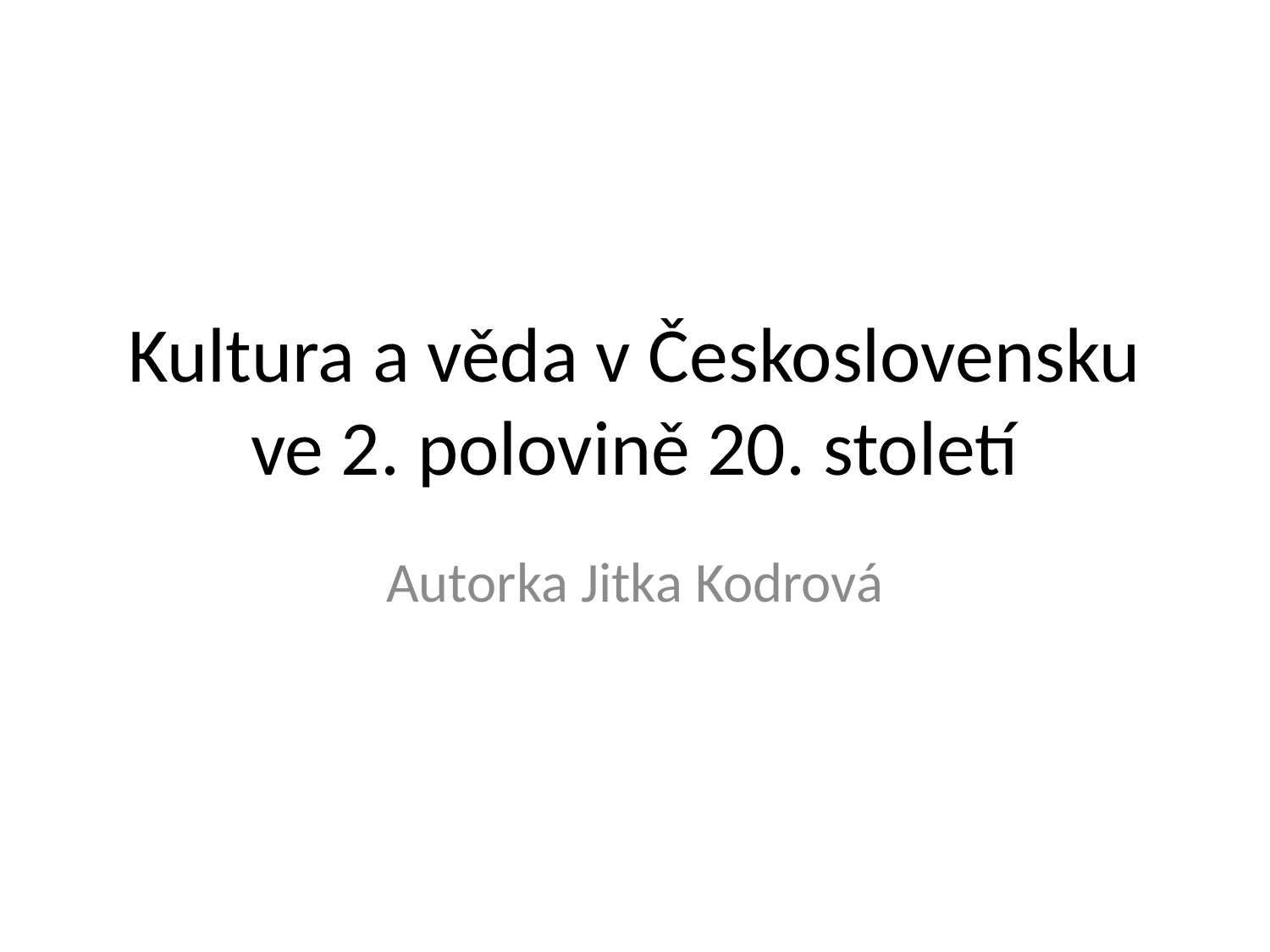

# Kultura a věda v Československu ve 2. polovině 20. století
Autorka Jitka Kodrová